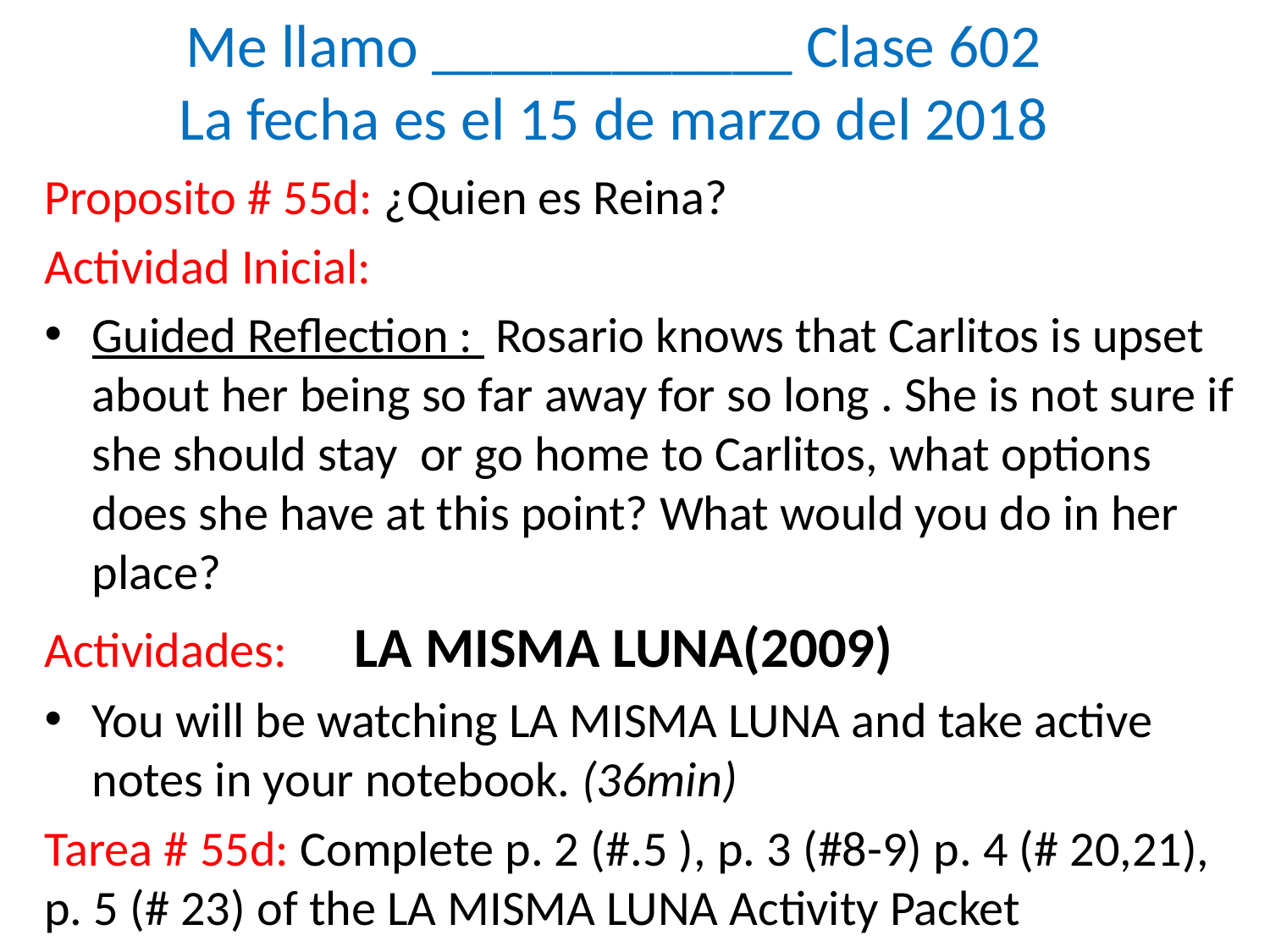

# Me llamo ____________ Clase 602 La fecha es el 15 de marzo del 2018
Proposito # 55d: ¿Quien es Reina?
Actividad Inicial:
Guided Reflection :  Rosario knows that Carlitos is upset about her being so far away for so long . She is not sure if she should stay  or go home to Carlitos, what options does she have at this point? What would you do in her place?
Actividades:      LA MISMA LUNA(2009)
You will be watching LA MISMA LUNA and take active notes in your notebook. (36min)
Tarea # 55d: Complete p. 2 (#.5 ), p. 3 (#8-9) p. 4 (# 20,21), p. 5 (# 23) of the LA MISMA LUNA Activity Packet